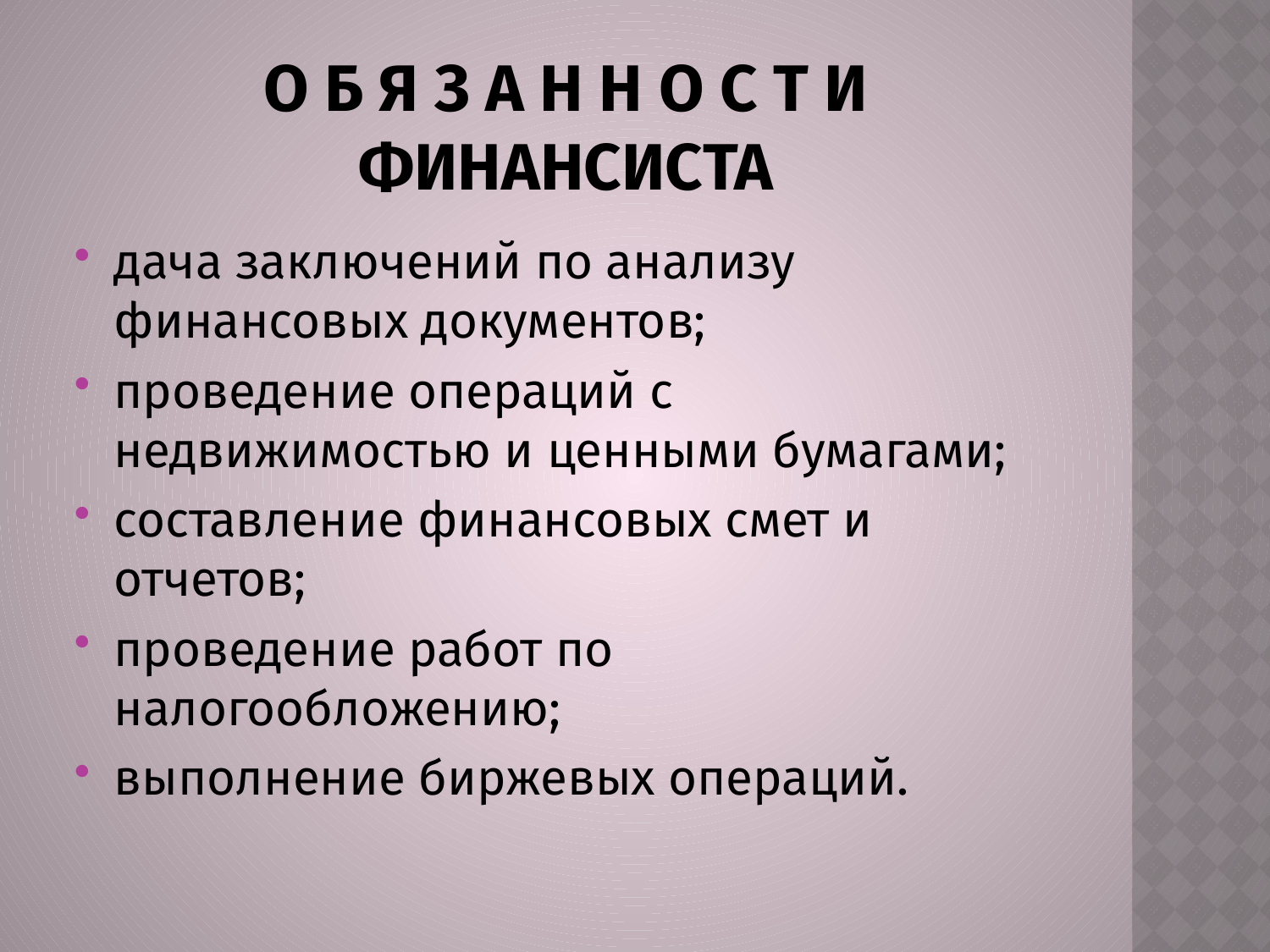

# о б я з а н н о с т и финансиста
дача заключений по анализу финансовых документов;
проведение операций с недвижимостью и ценными бумагами;
составление финансовых смет и отчетов;
проведение работ по налогообложению;
выполнение биржевых операций.